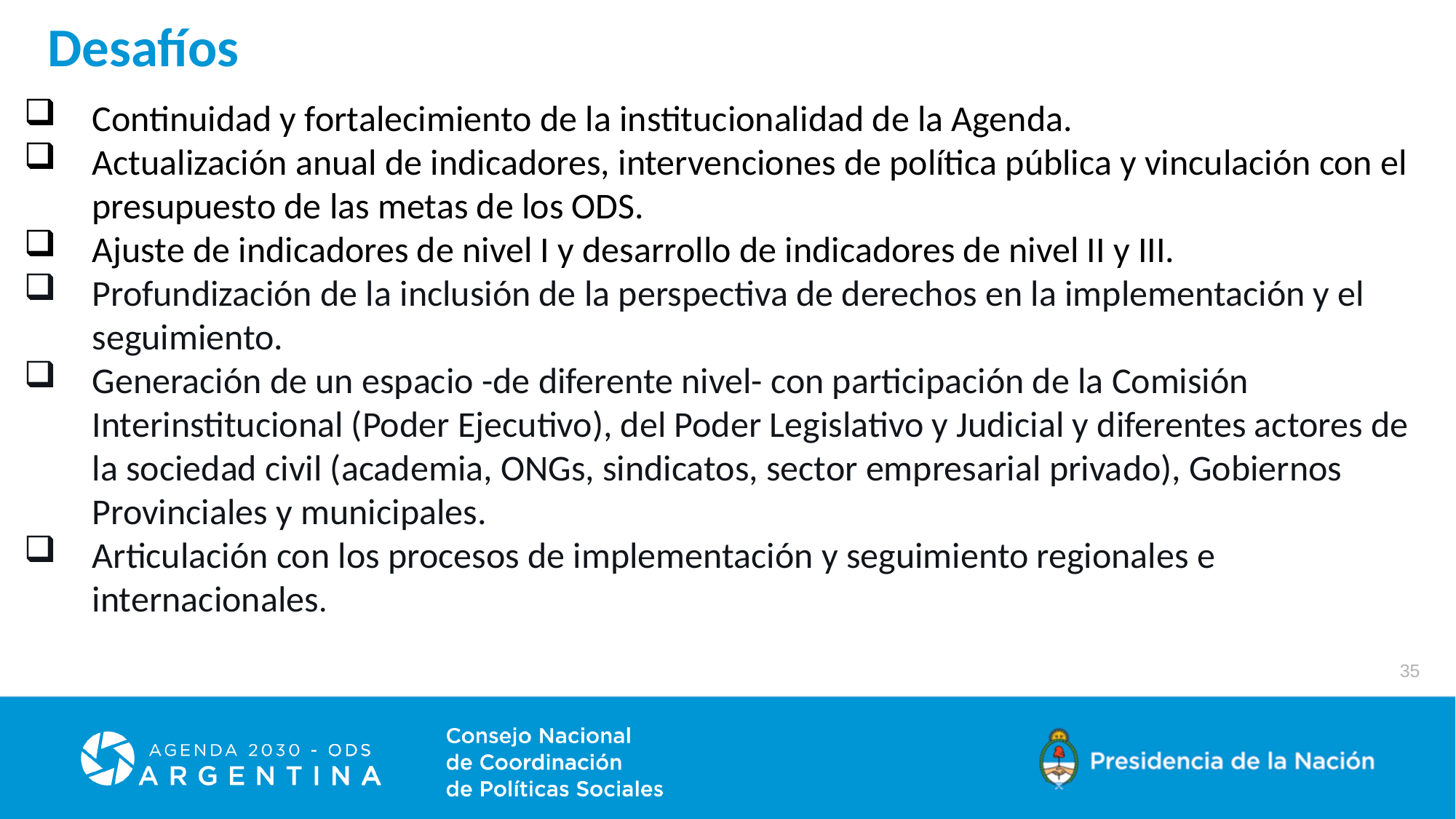

Desafíos
Continuidad y fortalecimiento de la institucionalidad de la Agenda.
Actualización anual de indicadores, intervenciones de política pública y vinculación con el presupuesto de las metas de los ODS.
Ajuste de indicadores de nivel I y desarrollo de indicadores de nivel II y III.
Profundización de la inclusión de la perspectiva de derechos en la implementación y el seguimiento.
Generación de un espacio -de diferente nivel- con participación de la Comisión Interinstitucional (Poder Ejecutivo), del Poder Legislativo y Judicial y diferentes actores de la sociedad civil (academia, ONGs, sindicatos, sector empresarial privado), Gobiernos Provinciales y municipales.
Articulación con los procesos de implementación y seguimiento regionales e internacionales.
35